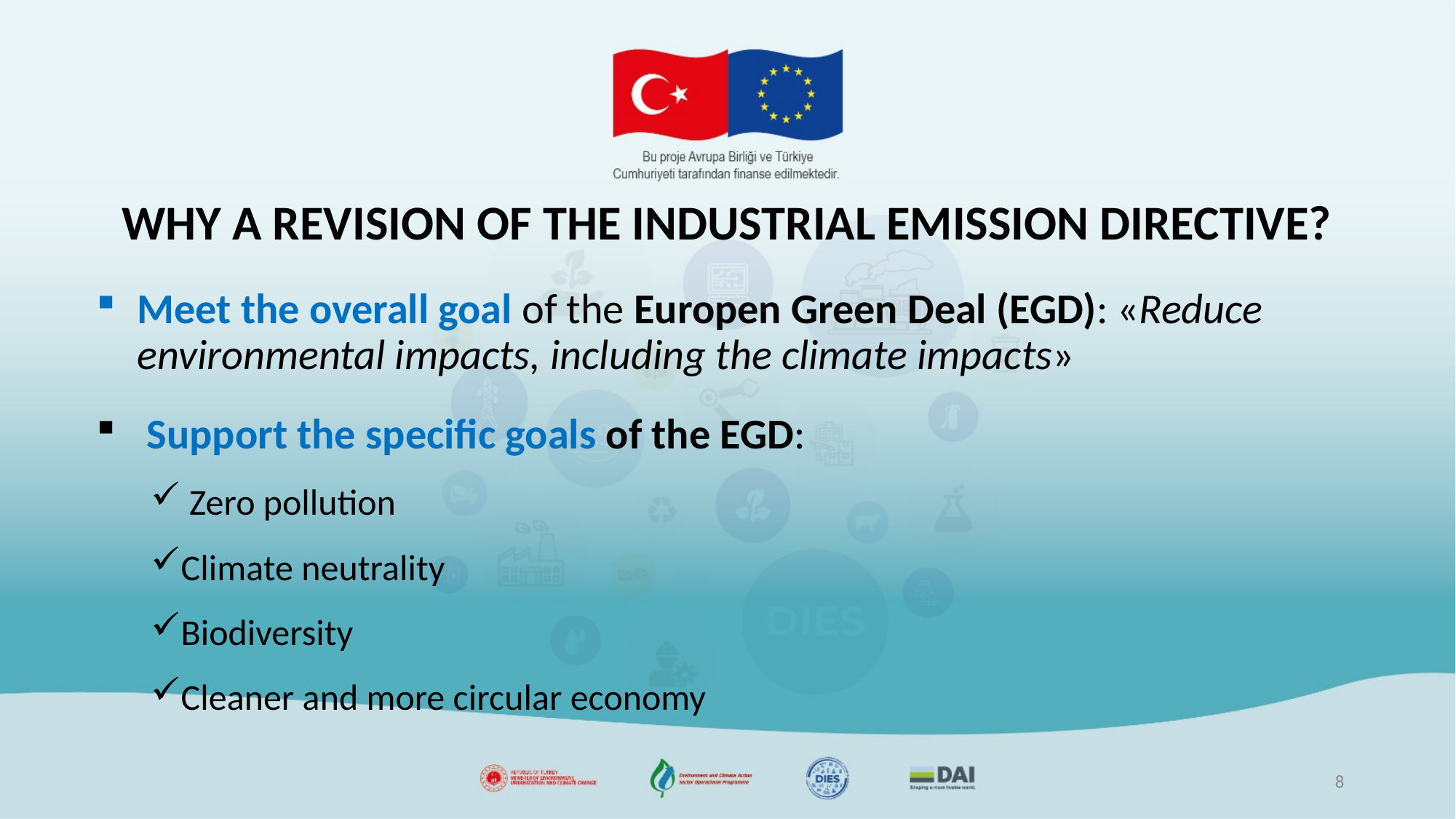

# WHY A REVISION OF THE INDUSTRIAL EMISSION DIRECTIVE?

Meet the overall goal of the Europen Green Deal (EGD): «Reduce environmental impacts, including the climate impacts»
 Support the specific goals of the EGD:
 Zero pollution
Climate neutrality
Biodiversity
Cleaner and more circular economy

8